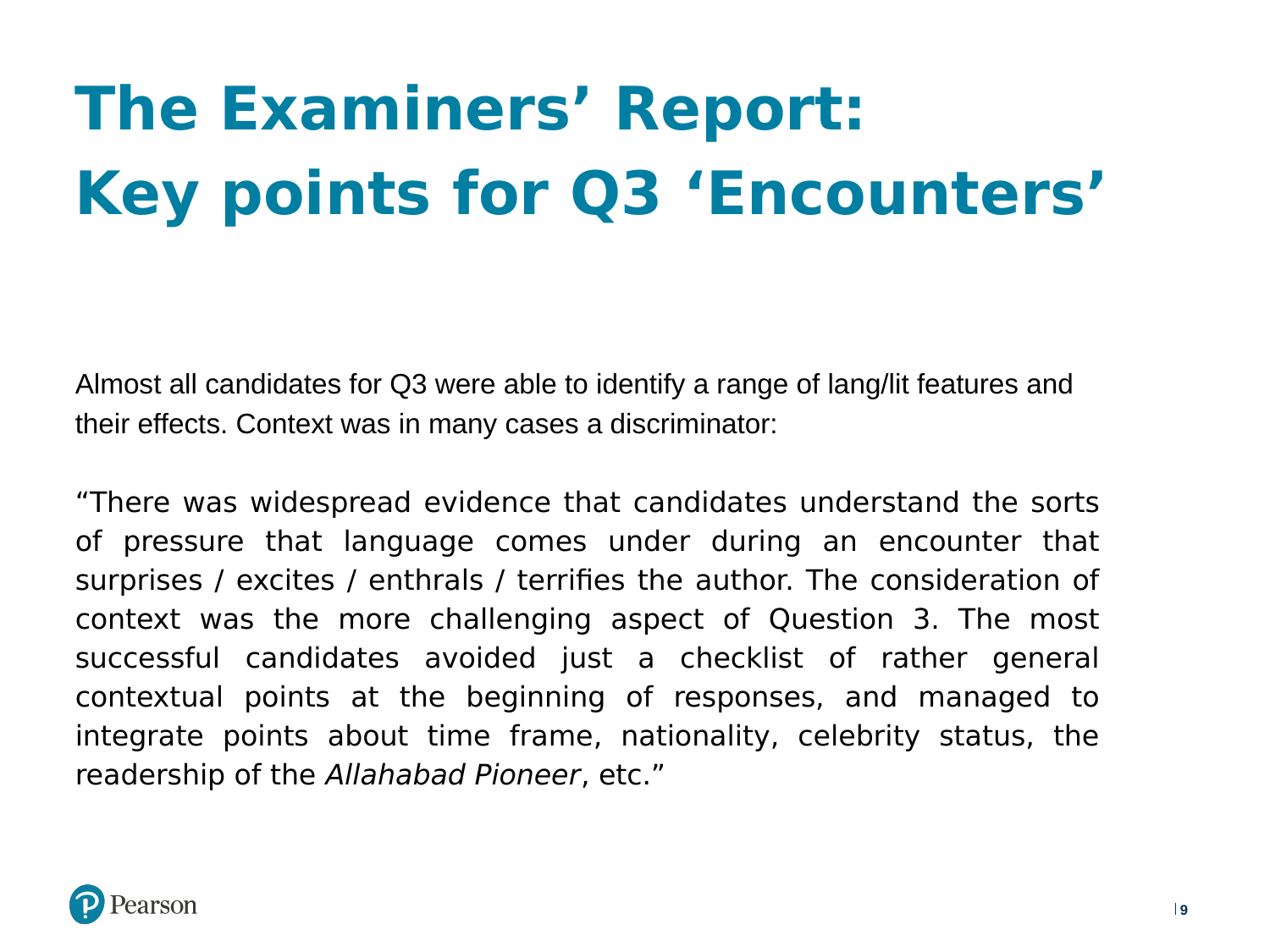

# The Examiners’ Report: Key points for Q3 ‘Encounters’
Almost all candidates for Q3 were able to identify a range of lang/lit features and their effects. Context was in many cases a discriminator:

“There was widespread evidence that candidates understand the sorts of pressure that language comes under during an encounter that surprises / excites / enthrals / terrifies the author. The consideration of context was the more challenging aspect of Question 3. The most successful candidates avoided just a checklist of rather general contextual points at the beginning of responses, and managed to integrate points about time frame, nationality, celebrity status, the readership of the Allahabad Pioneer, etc.”

9